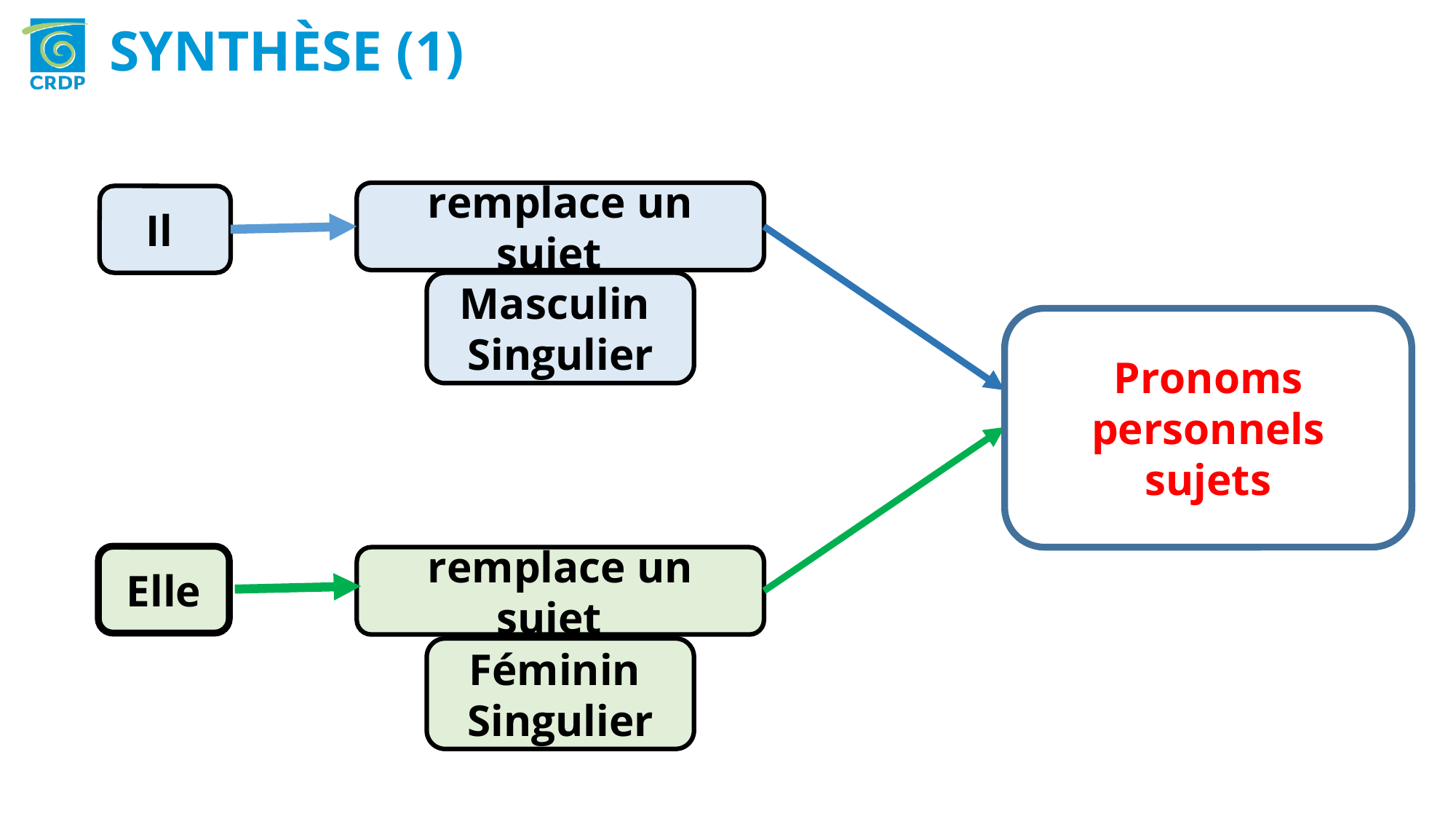

SYNTHÈSE (1)
remplace un sujet
Il
Masculin
Singulier
Pronoms personnels sujets
Elle
remplace un sujet
Féminin
Singulier